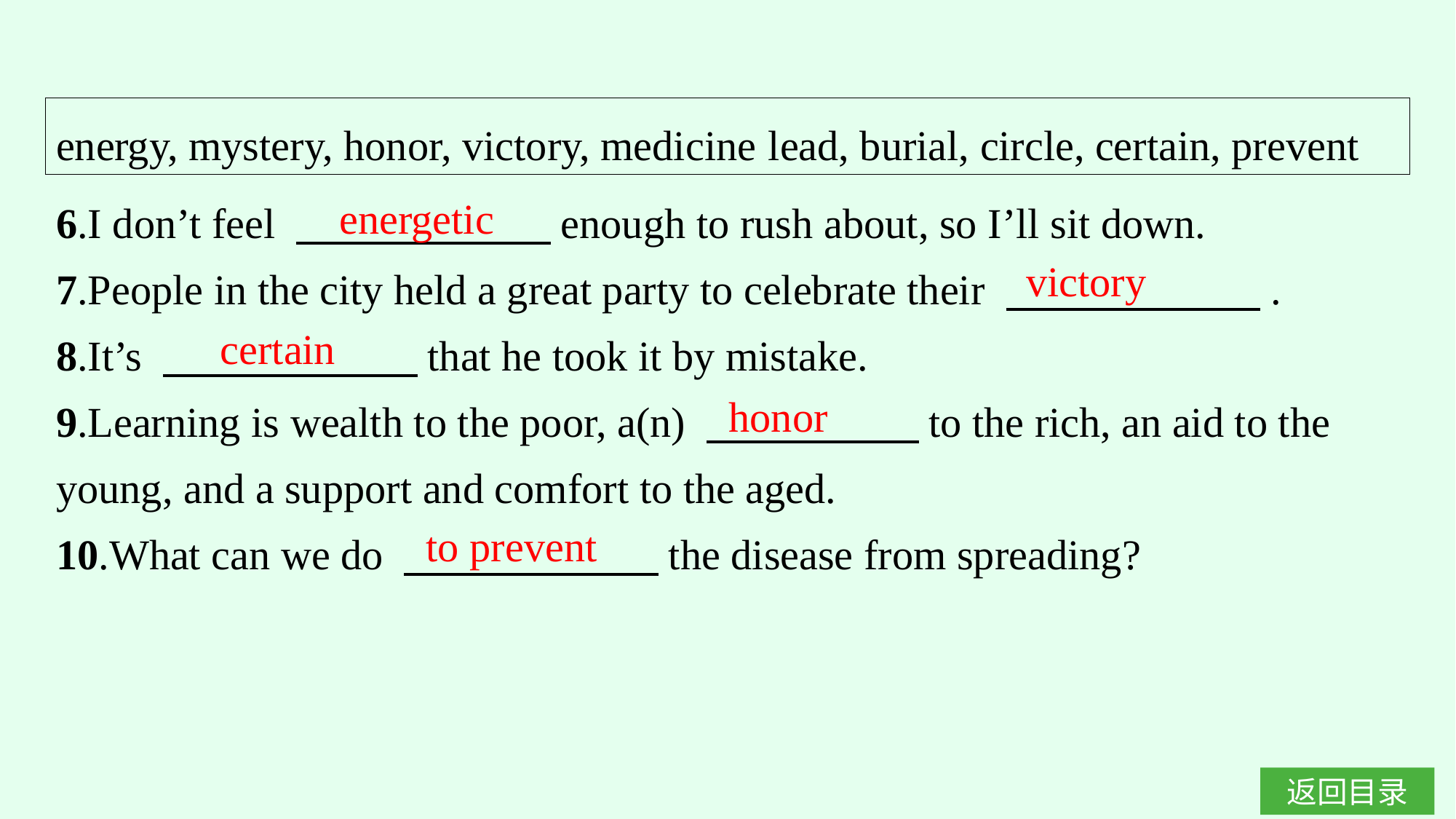

energy, mystery, honor, victory, medicine lead, burial, circle, certain, prevent
6.I don’t feel 　　　　　　enough to rush about, so I’ll sit down.
7.People in the city held a great party to celebrate their 　　　　　　.
8.It’s 　　　　　　that he took it by mistake.
9.Learning is wealth to the poor, a(n) 　　　　　to the rich, an aid to the young, and a support and comfort to the aged.
10.What can we do 　　　　　　the disease from spreading?
energetic
victory
certain
honor
to prevent